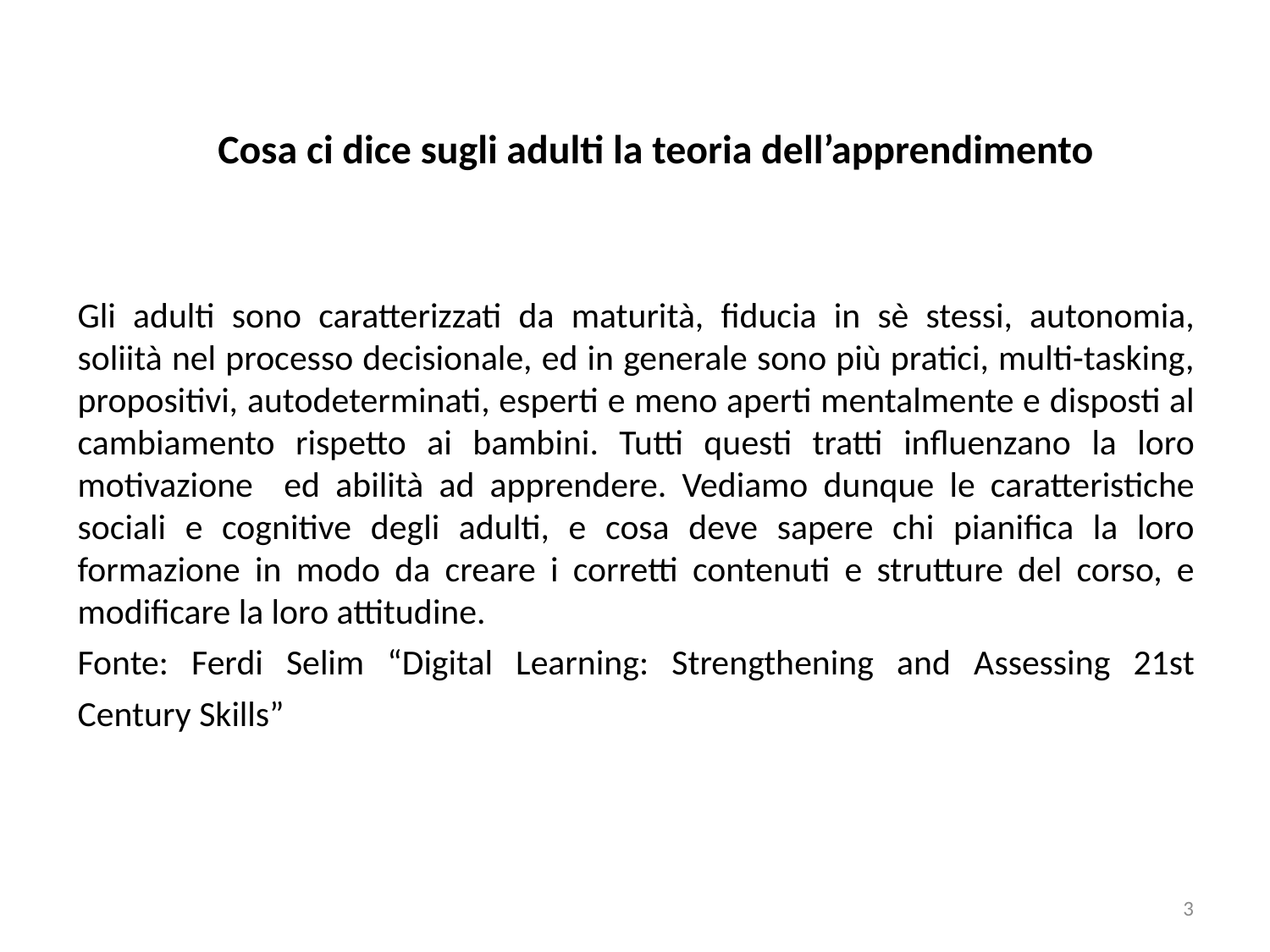

# Cosa ci dice sugli adulti la teoria dell’apprendimento
Gli adulti sono caratterizzati da maturità, fiducia in sè stessi, autonomia, soliità nel processo decisionale, ed in generale sono più pratici, multi-tasking, propositivi, autodeterminati, esperti e meno aperti mentalmente e disposti al cambiamento rispetto ai bambini. Tutti questi tratti influenzano la loro motivazione  ed abilità ad apprendere. Vediamo dunque le caratteristiche sociali e cognitive degli adulti, e cosa deve sapere chi pianifica la loro formazione in modo da creare i corretti contenuti e strutture del corso, e modificare la loro attitudine.
Fonte: Ferdi Selim “Digital Learning: Strengthening and Assessing 21st Century Skills”

3